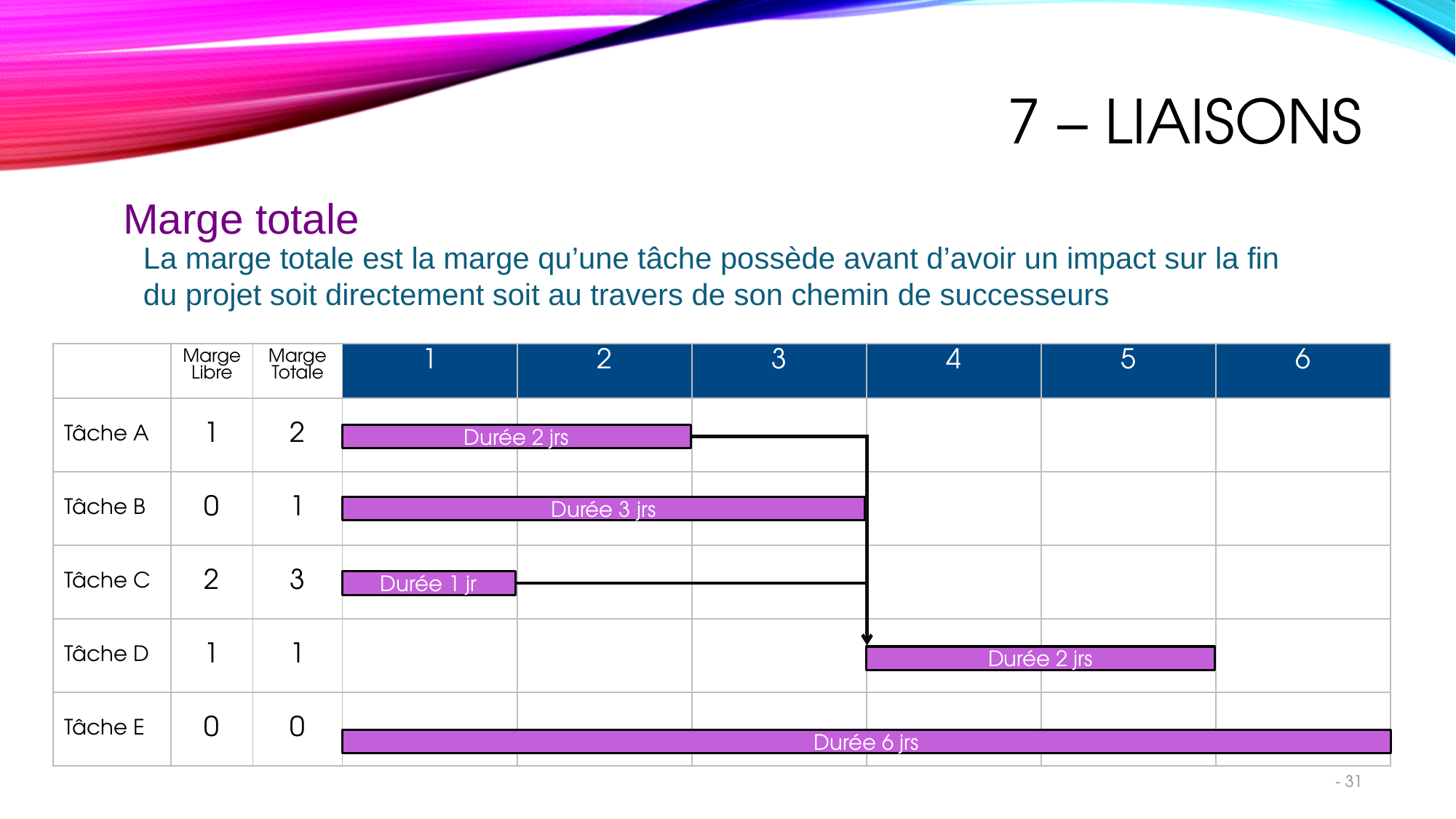

# 7 – Liaisons
Marge totale
La marge totale est la marge qu’une tâche possède avant d’avoir un impact sur la fin du projet soit directement soit au travers de son chemin de successeurs
|  | Marge Libre | Marge Totale | 1 | 2 | 3 | 4 | 5 | 6 |
| --- | --- | --- | --- | --- | --- | --- | --- | --- |
| Tâche A | 1 | 2 |  |  |  |  |  |  |
| Tâche B | 0 | 1 |  |  |  |  |  |  |
| Tâche C | 2 | 3 |  |  |  |  |  |  |
| Tâche D | 1 | 1 |  |  |  |  |  |  |
| Tâche E | 0 | 0 |  |  |  |  |  |  |
Durée 2 jrs
Durée 3 jrs
Durée 1 jr
Durée 2 jrs
Durée 6 jrs
31